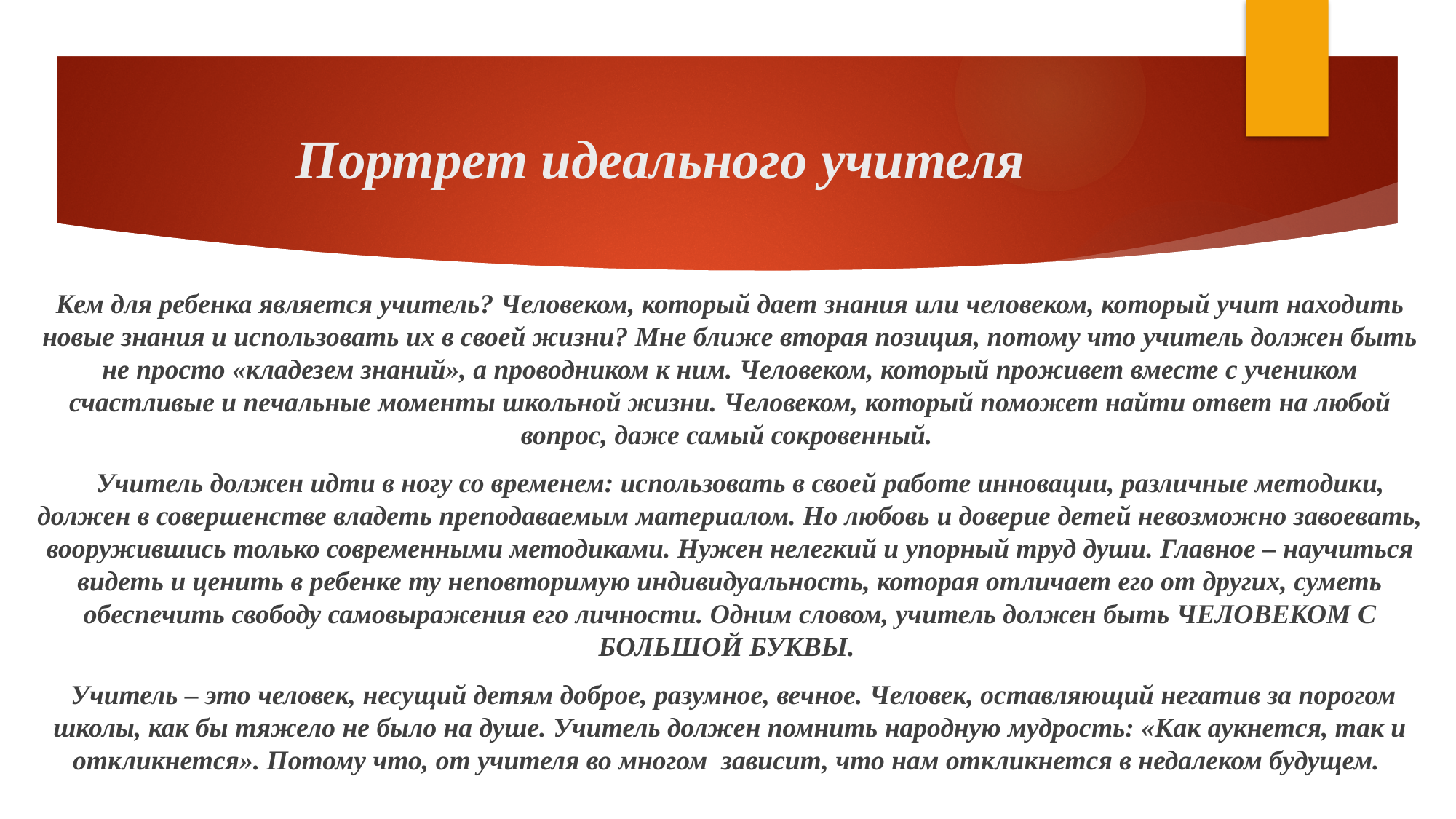

# Портрет идеального учителя
Кем для ребенка является учитель? Человеком, который дает знания или человеком, который учит находить новые знания и использовать их в своей жизни? Мне ближе вторая позиция, потому что учитель должен быть не просто «кладезем знаний», а проводником к ним. Человеком, который проживет вместе с учеником счастливые и печальные моменты школьной жизни. Человеком, который поможет найти ответ на любой вопрос, даже самый сокровенный.
   Учитель должен идти в ногу со временем: использовать в своей работе инновации, различные методики, должен в совершенстве владеть преподаваемым материалом. Но любовь и доверие детей невозможно завоевать, вооружившись только современными методиками. Нужен нелегкий и упорный труд души. Главное – научиться видеть и ценить в ребенке ту неповторимую индивидуальность, которая отличает его от других, суметь обеспечить свободу самовыражения его личности. Одним словом, учитель должен быть ЧЕЛОВЕКОМ С БОЛЬШОЙ БУКВЫ.
 Учитель – это человек, несущий детям доброе, разумное, вечное. Человек, оставляющий негатив за порогом школы, как бы тяжело не было на душе. Учитель должен помнить народную мудрость: «Как аукнется, так и откликнется». Потому что, от учителя во многом  зависит, что нам откликнется в недалеком будущем.